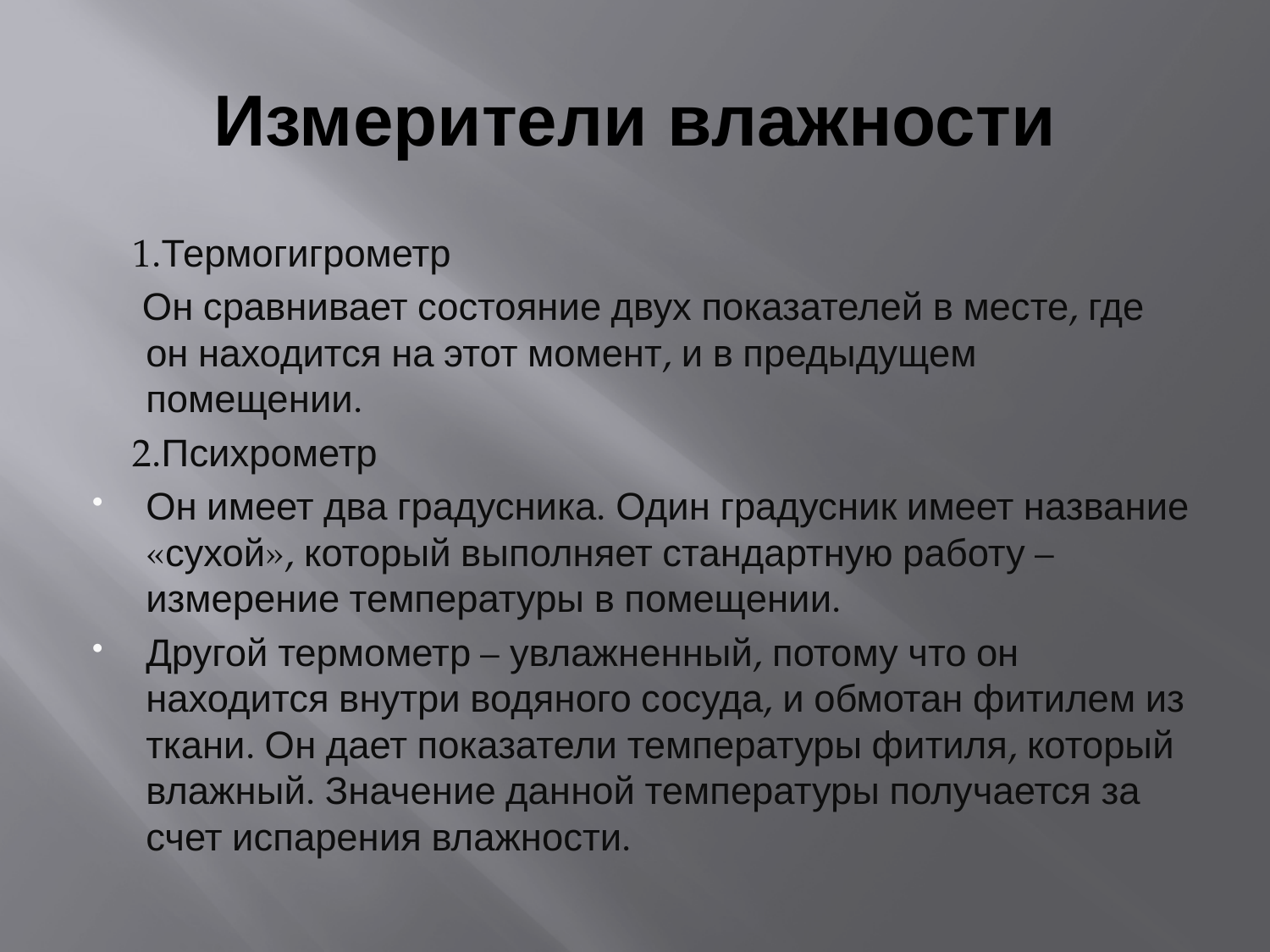

# Измерители влажности
    1.Термогигрометр
     Он сравнивает состояние двух показателей в месте, где он находится на этот момент, и в предыдущем помещении.
    2.Психрометр
Он имеет два градусника. Один градусник имеет название «сухой», который выполняет стандартную работу – измерение температуры в помещении.
Другой термометр – увлажненный, потому что он находится внутри водяного сосуда, и обмотан фитилем из ткани. Он дает показатели температуры фитиля, который влажный. Значение данной температуры получается за счет испарения влажности.